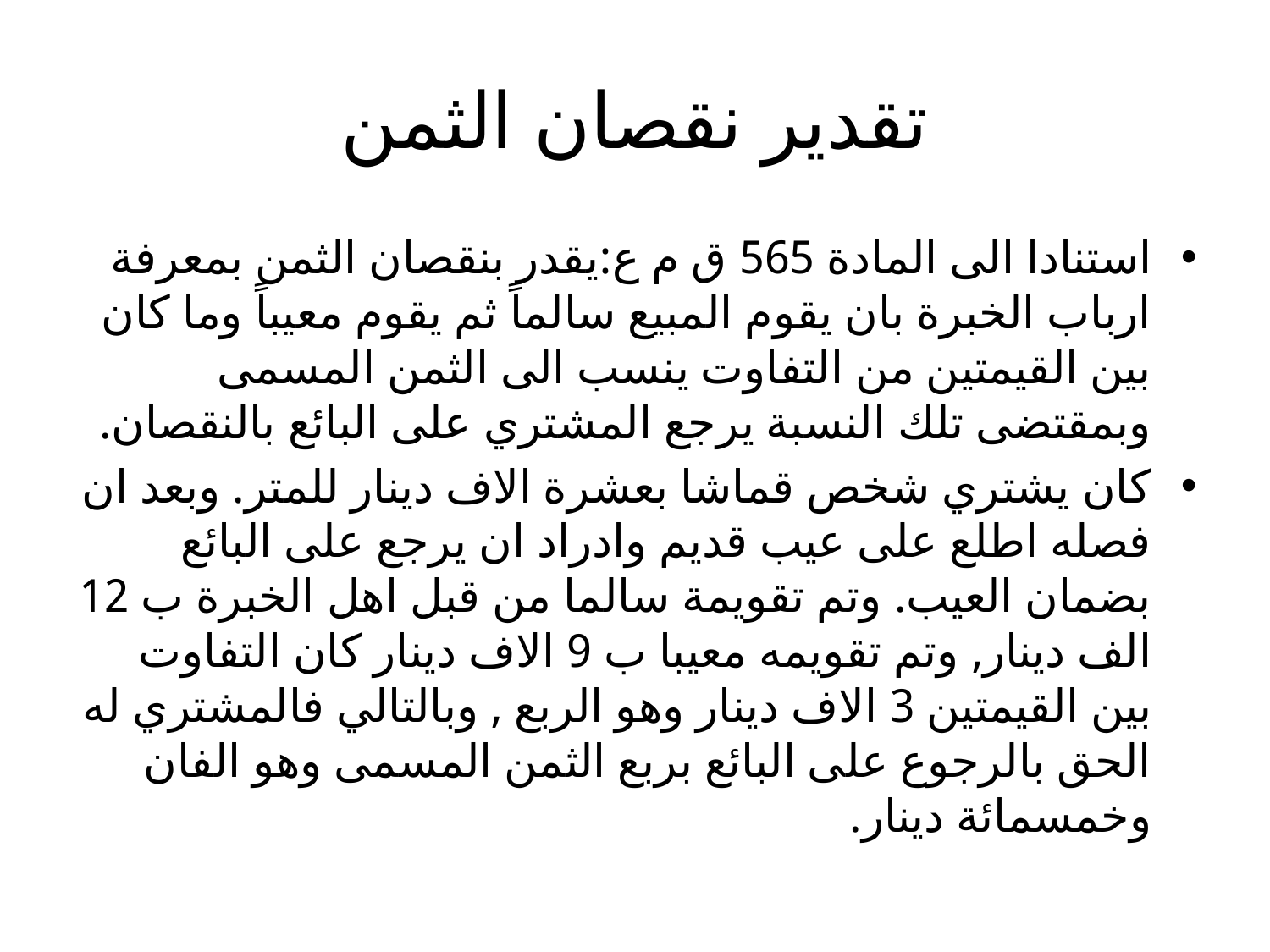

# تقدير نقصان الثمن
استنادا الى المادة 565 ق م ع:يقدر بنقصان الثمن بمعرفة ارباب الخبرة بان يقوم المبیع سالماً ثم يقوم معیباً وما كان بین القیمتین من التفاوت ينسب الى الثمن المسمى وبمقتضى تلك النسبة يرجع المشتري على البائع بالنقصان.
كان يشتري شخص قماشا بعشرة الاف دينار للمتر. وبعد ان فصله اطلع على عيب قديم وادراد ان يرجع على البائع بضمان العيب. وتم تقويمة سالما من قبل اهل الخبرة ب 12 الف دينار, وتم تقويمه معيبا ب 9 الاف دينار كان التفاوت بين القيمتين 3 الاف دينار وهو الربع , وبالتالي فالمشتري له الحق بالرجوع على البائع بربع الثمن المسمى وهو الفان وخمسمائة دينار.